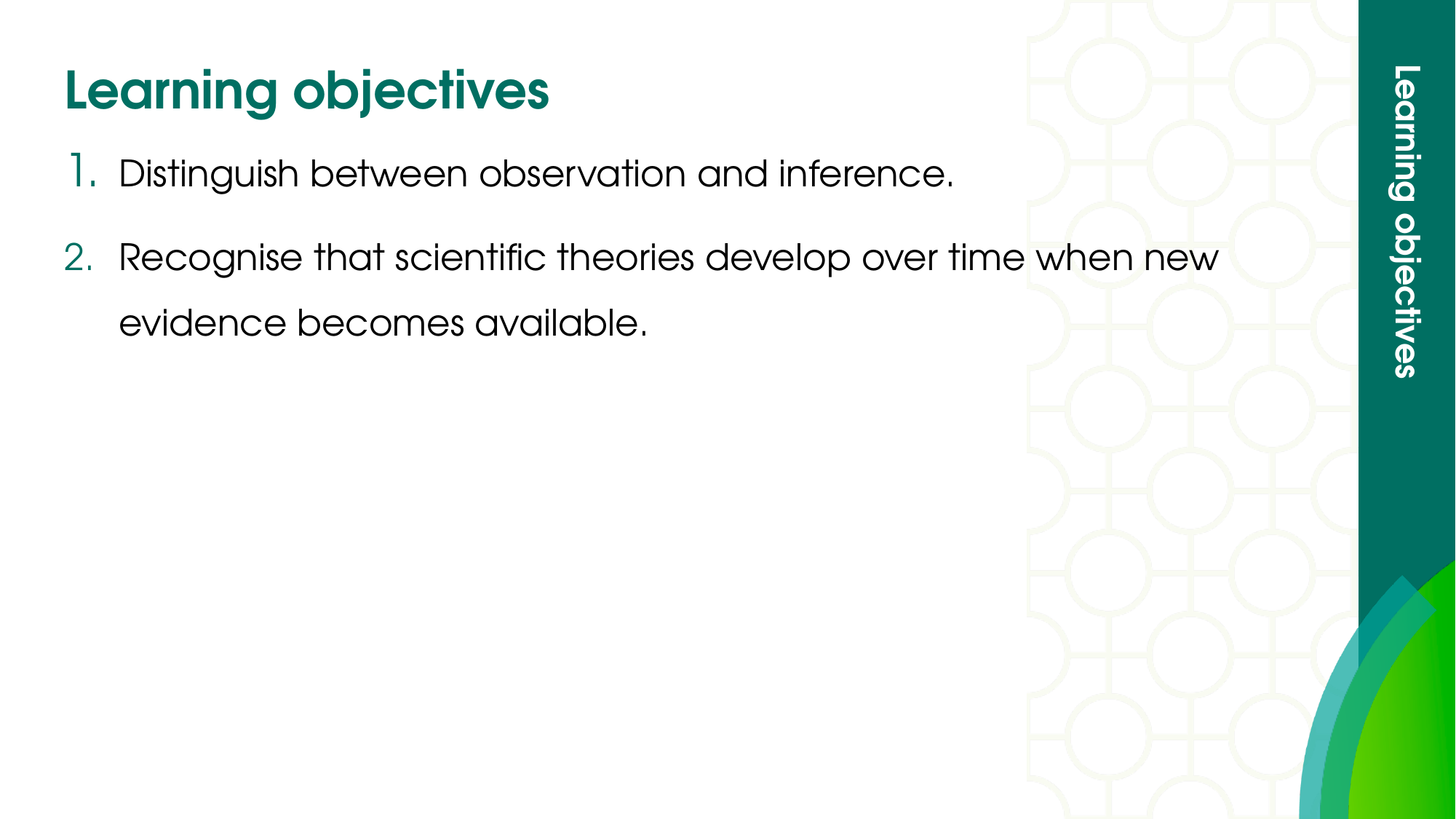

# Learning objectives
Distinguish between observation and inference.
Recognise that scientific theories develop over time when new evidence becomes available.

Learning objectives